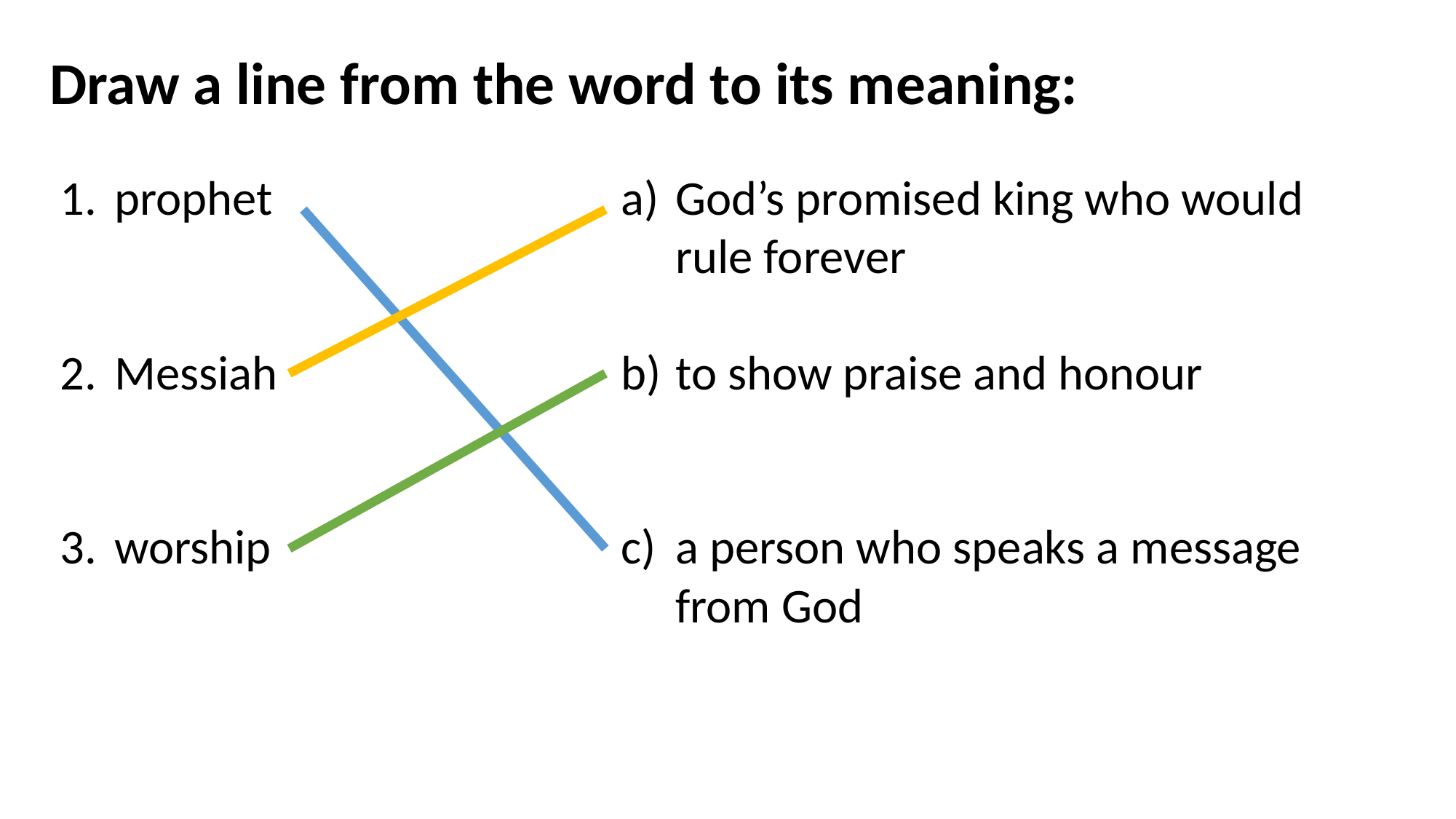

# Draw a line from the word to its meaning:
prophet

Messiah

worship

God’s promised king who would rule forever

to show praise and honour

a person who speaks a message from God